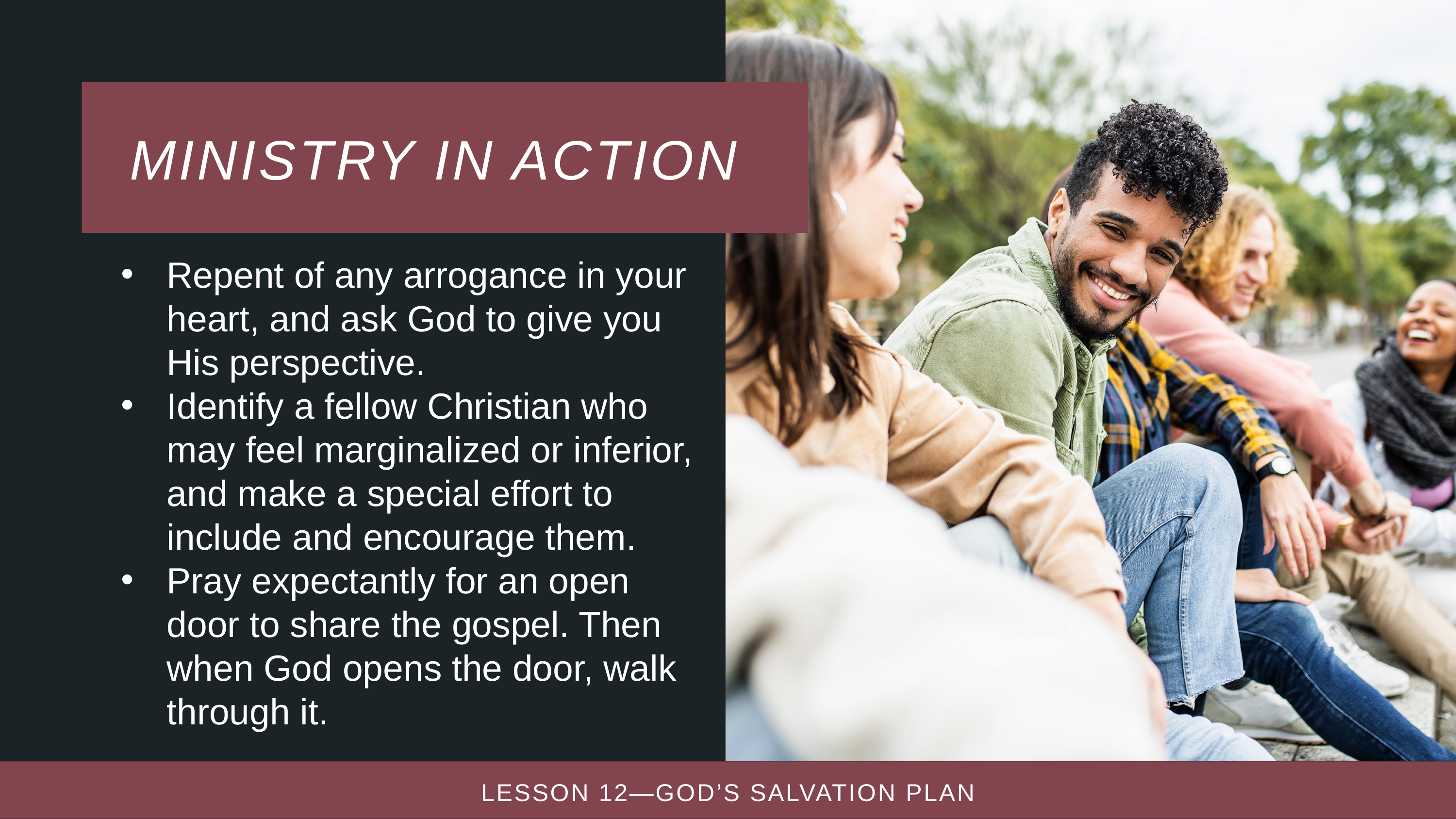

Repent of any arrogance in your heart, and ask God to give you His perspective.
Identify a fellow Christian who may feel marginalized or inferior, and make a special effort to include and encourage them.
Pray expectantly for an open door to share the gospel. Then when God opens the door, walk through it.